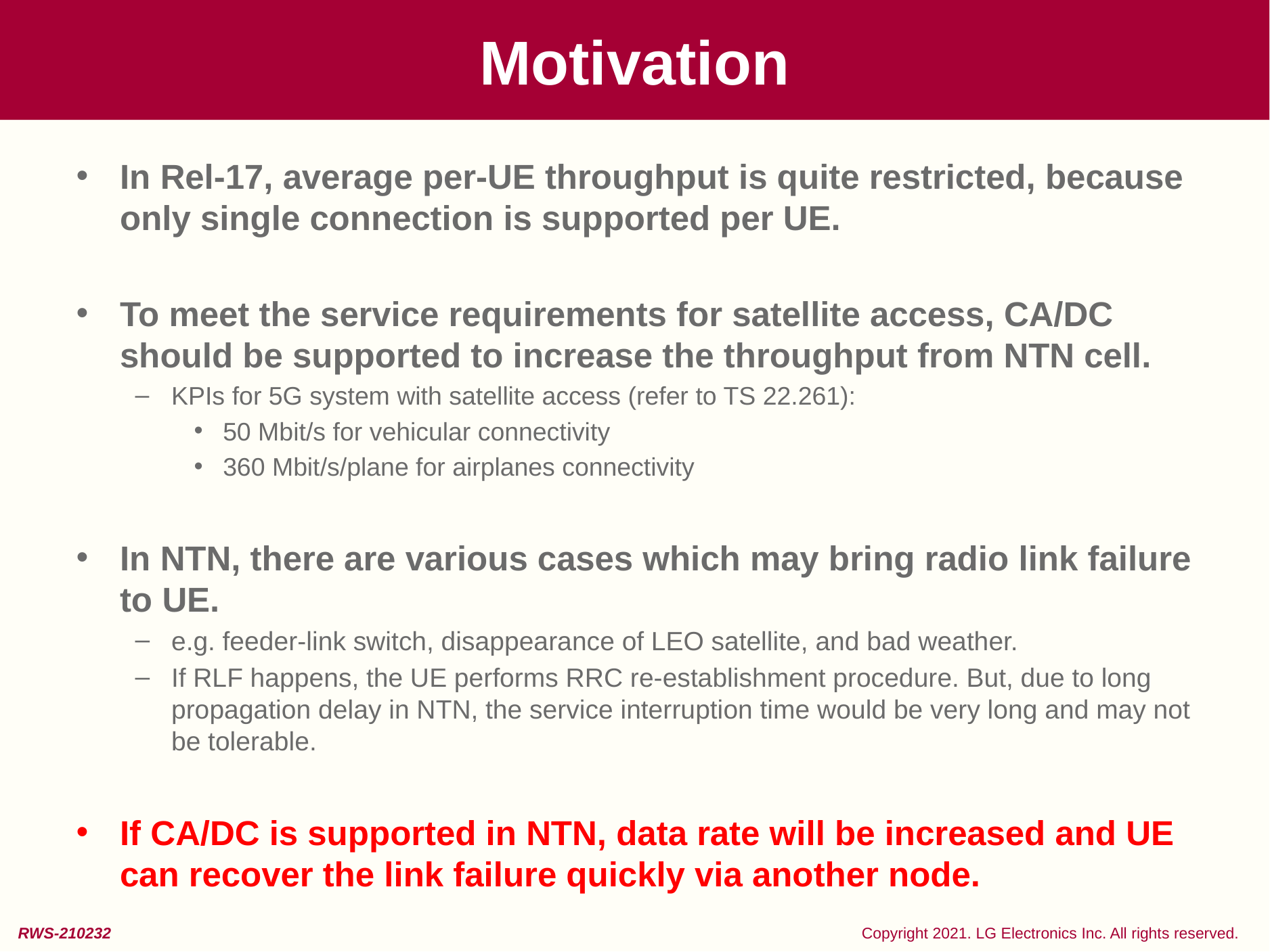

# Motivation
In Rel-17, average per-UE throughput is quite restricted, because only single connection is supported per UE.

To meet the service requirements for satellite access, CA/DC should be supported to increase the throughput from NTN cell.
KPIs for 5G system with satellite access (refer to TS 22.261):
50 Mbit/s for vehicular connectivity
360 Mbit/s/plane for airplanes connectivity

In NTN, there are various cases which may bring radio link failure to UE.
e.g. feeder-link switch, disappearance of LEO satellite, and bad weather.
If RLF happens, the UE performs RRC re-establishment procedure. But, due to long propagation delay in NTN, the service interruption time would be very long and may not be tolerable.

If CA/DC is supported in NTN, data rate will be increased and UE can recover the link failure quickly via another node.